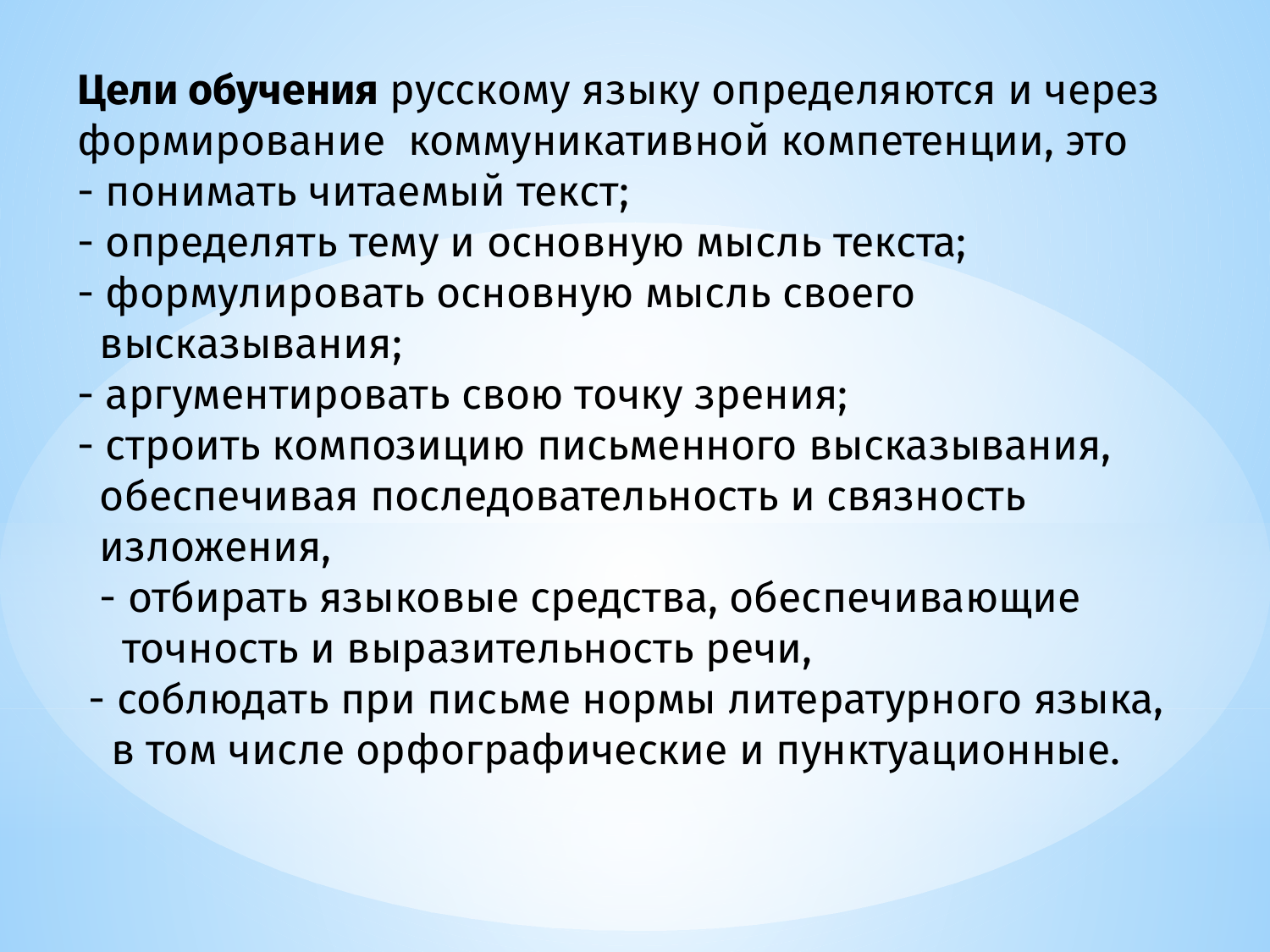

Цели обучения русскому языку определяются и через формирование  коммуникативной компетенции, это
- понимать читаемый текст;
- определять тему и основную мысль текста;
- формулировать основную мысль своего
  высказывания;
- аргументировать свою точку зрения;
- строить композицию письменного высказывания,
  обеспечивая последовательность и связность
  изложения,
  - отбирать языковые средства, обеспечивающие
    точность и выразительность речи,
 - соблюдать при письме нормы литературного языка,
   в том числе орфографические и пунктуационные.